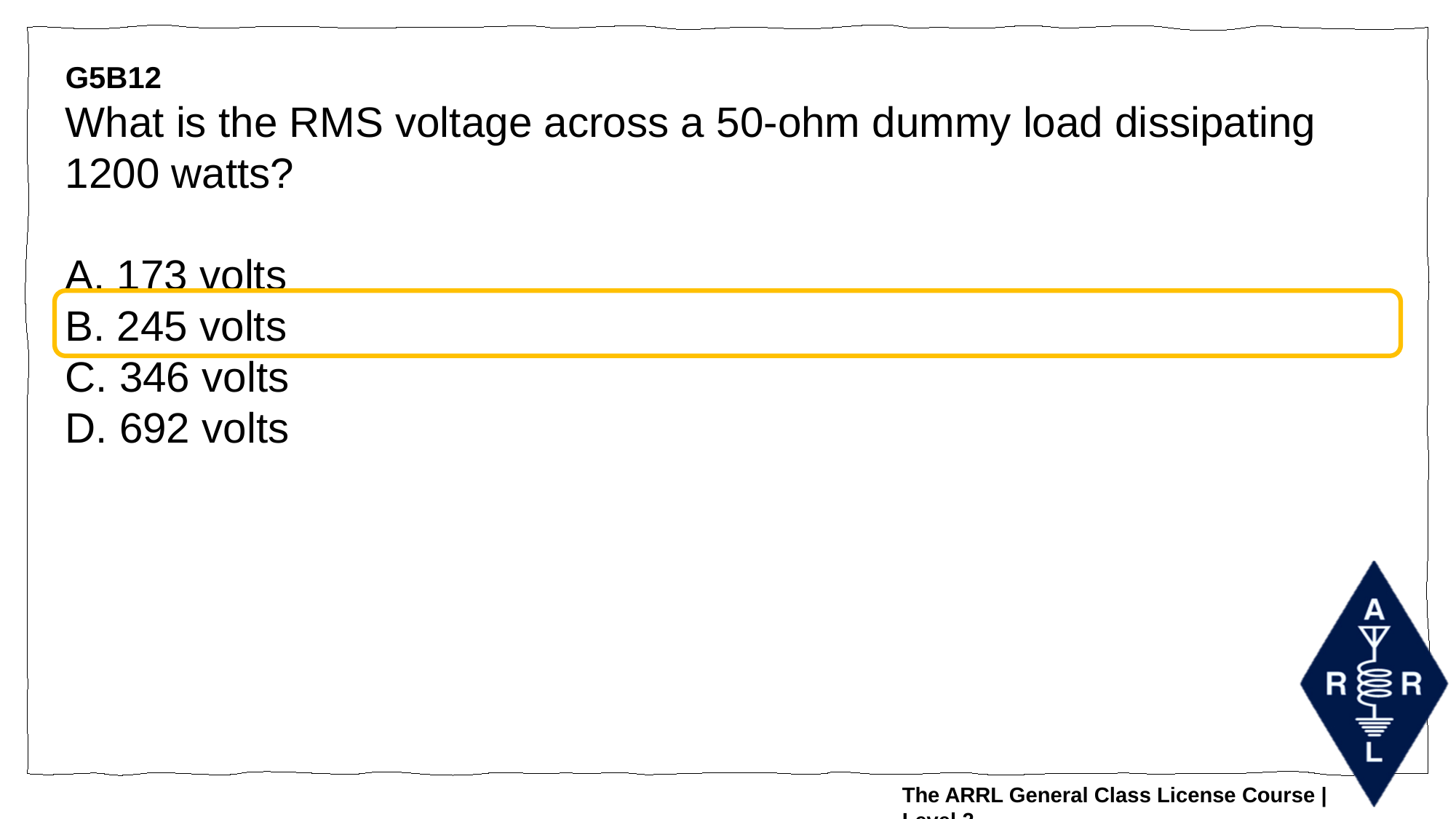

G5B12
What is the RMS voltage across a 50-ohm dummy load dissipating 1200 watts?

A. 173 volts
B. 245 volts
C. 346 volts
D. 692 volts